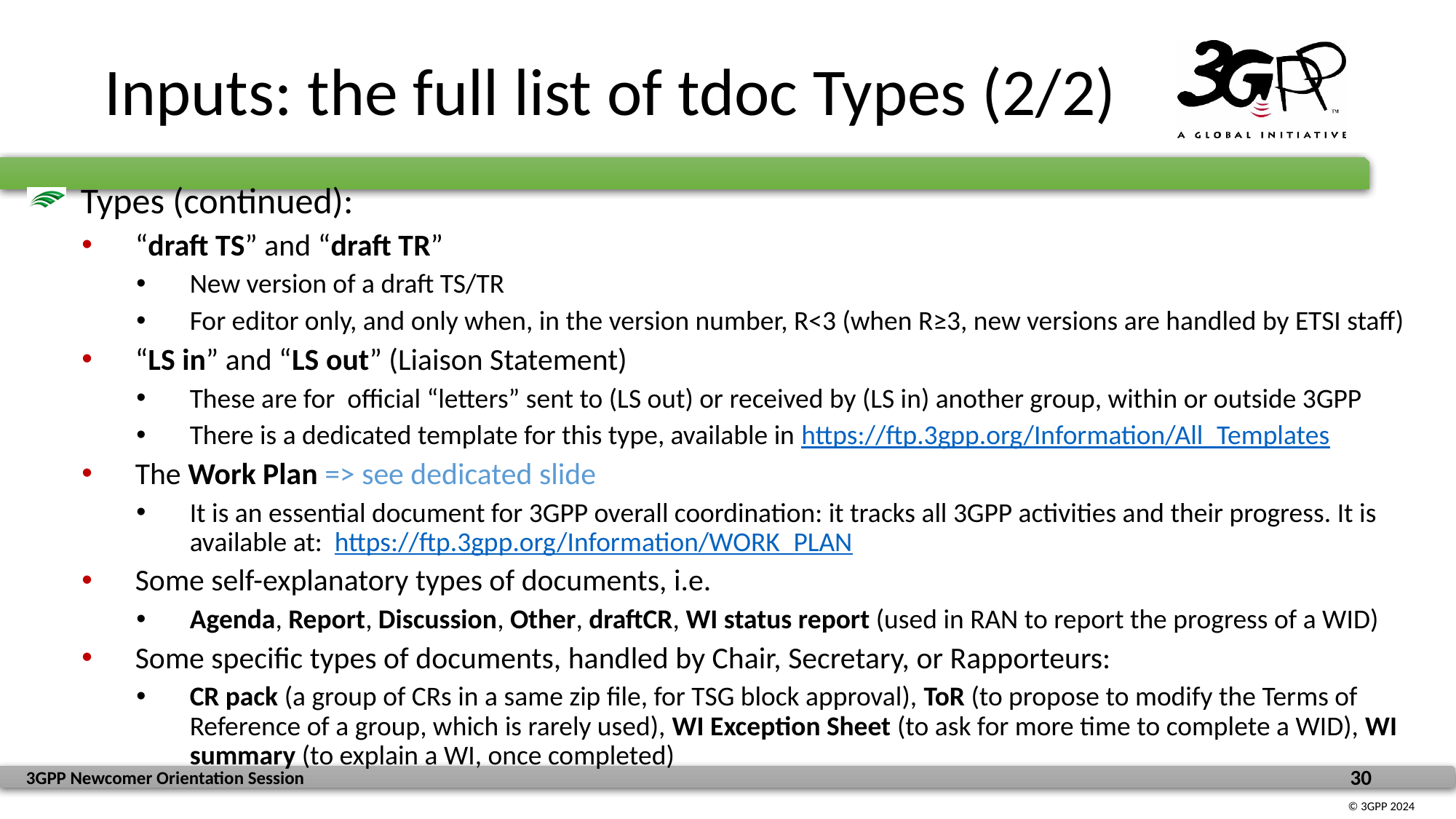

# Inputs: the full list of tdoc Types (2/2)
Types (continued):
“draft TS” and “draft TR”
New version of a draft TS/TR
For editor only, and only when, in the version number, R<3 (when R≥3, new versions are handled by ETSI staff)
“LS in” and “LS out” (Liaison Statement)
These are for  official “letters” sent to (LS out) or received by (LS in) another group, within or outside 3GPP
There is a dedicated template for this type, available in https://ftp.3gpp.org/Information/All_Templates
The Work Plan => see dedicated slide
It is an essential document for 3GPP overall coordination: it tracks all 3GPP activities and their progress. It is available at:  https://ftp.3gpp.org/Information/WORK_PLAN
Some self-explanatory types of documents, i.e.
Agenda, Report, Discussion, Other, draftCR, WI status report (used in RAN to report the progress of a WID)
Some specific types of documents, handled by Chair, Secretary, or Rapporteurs:
CR pack (a group of CRs in a same zip file, for TSG block approval), ToR (to propose to modify the Terms of Reference of a group, which is rarely used), WI Exception Sheet (to ask for more time to complete a WID), WI summary (to explain a WI, once completed)